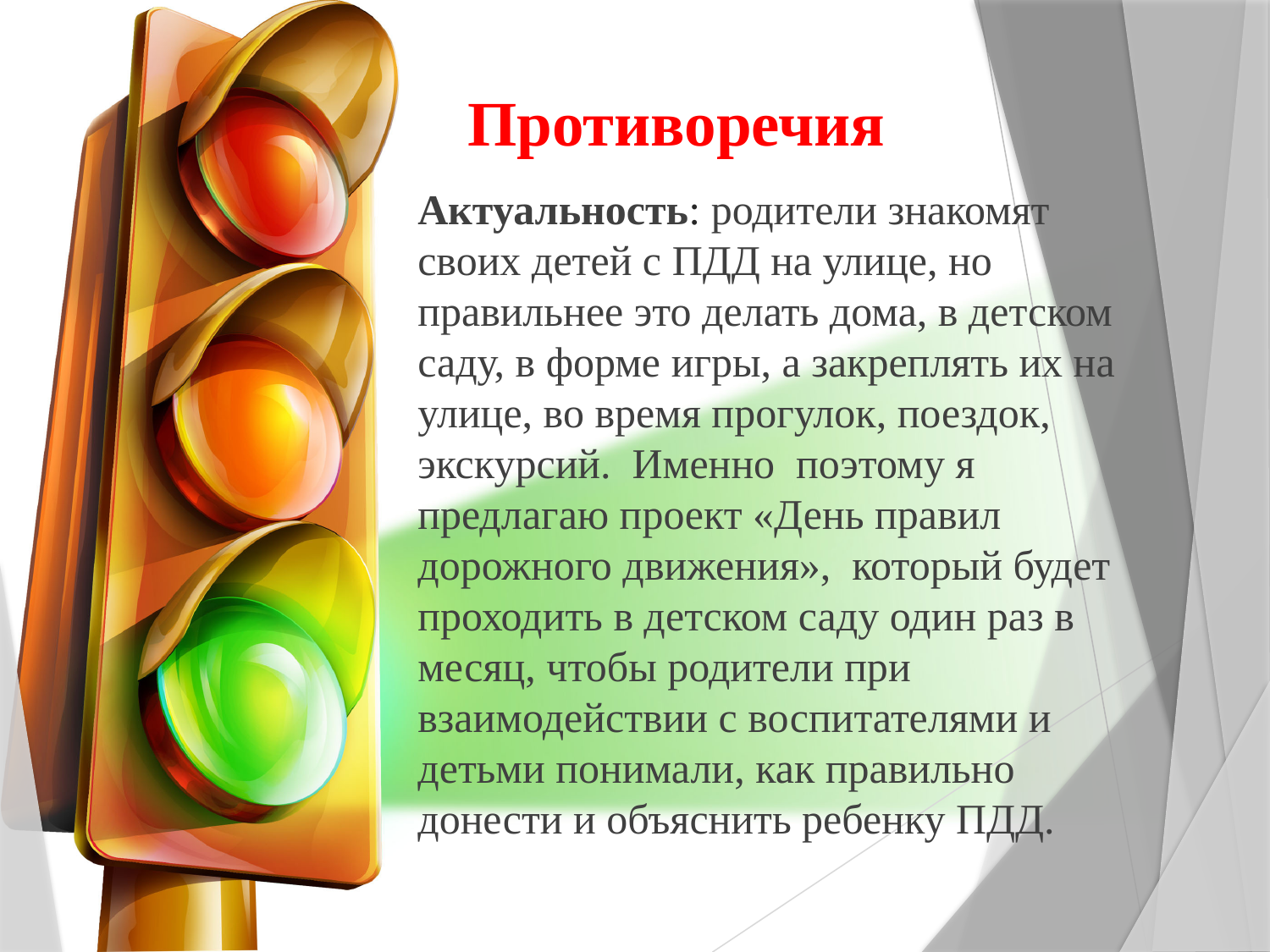

# Противоречия
Актуальность: родители знакомят своих детей с ПДД на улице, но правильнее это делать дома, в детском саду, в форме игры, а закреплять их на улице, во время прогулок, поездок, экскурсий.  Именно  поэтому я предлагаю проект «День правил дорожного движения»,  который будет проходить в детском саду один раз в месяц, чтобы родители при взаимодействии с воспитателями и детьми понимали, как правильно донести и объяснить ребенку ПДД.